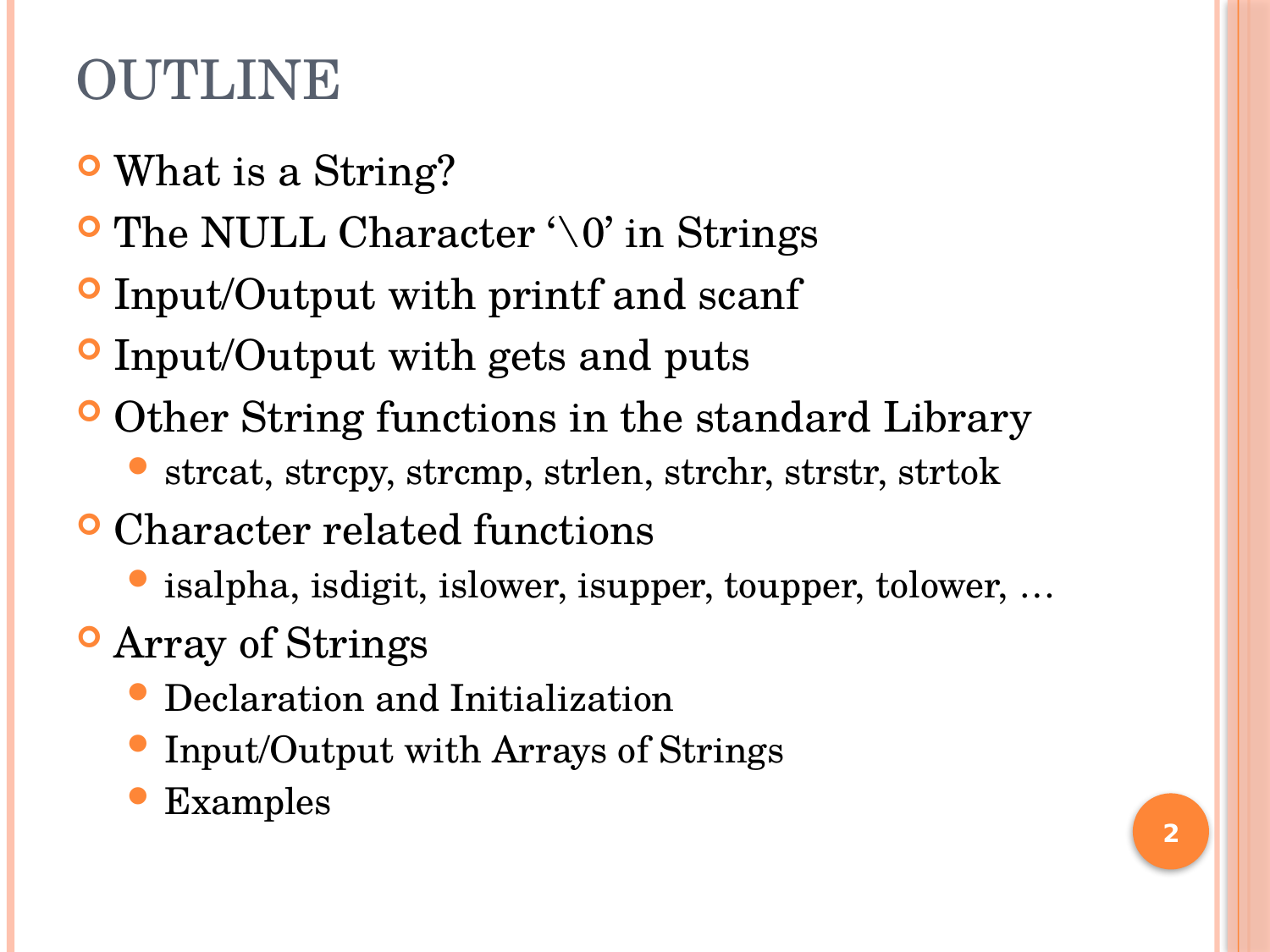

# Outline
What is a String?
The NULL Character ‘\0’ in Strings
Input/Output with printf and scanf
Input/Output with gets and puts
Other String functions in the standard Library
strcat, strcpy, strcmp, strlen, strchr, strstr, strtok
Character related functions
isalpha, isdigit, islower, isupper, toupper, tolower, …
Array of Strings
Declaration and Initialization
Input/Output with Arrays of Strings
Examples

2